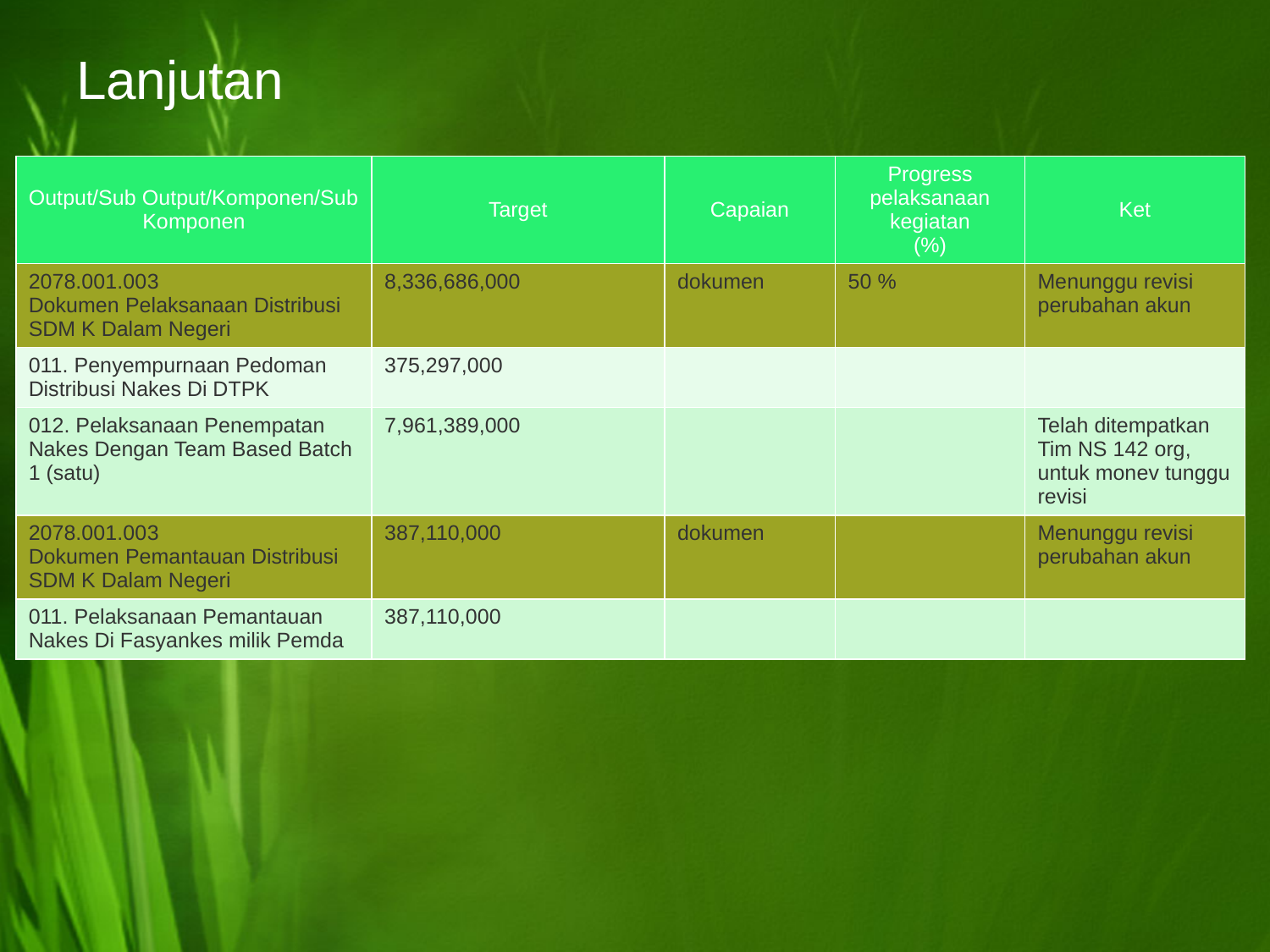

# Lanjutan
| Output/Sub Output/Komponen/Sub Komponen | Target | Capaian | Progress pelaksanaan kegiatan (%) | Ket |
| --- | --- | --- | --- | --- |
| 2078.001.003 Dokumen Pelaksanaan Distribusi SDM K Dalam Negeri | 8,336,686,000 | dokumen | 50 % | Menunggu revisi perubahan akun |
| 011. Penyempurnaan Pedoman Distribusi Nakes Di DTPK | 375,297,000 |  |  |  |
| 012. Pelaksanaan Penempatan Nakes Dengan Team Based Batch 1 (satu) | 7,961,389,000 |  |  | Telah ditempatkan Tim NS 142 org, untuk monev tunggu revisi |
| 2078.001.003 Dokumen Pemantauan Distribusi SDM K Dalam Negeri | 387,110,000 | dokumen |  | Menunggu revisi perubahan akun |
| 011. Pelaksanaan Pemantauan Nakes Di Fasyankes milik Pemda | 387,110,000 |  |  |  |